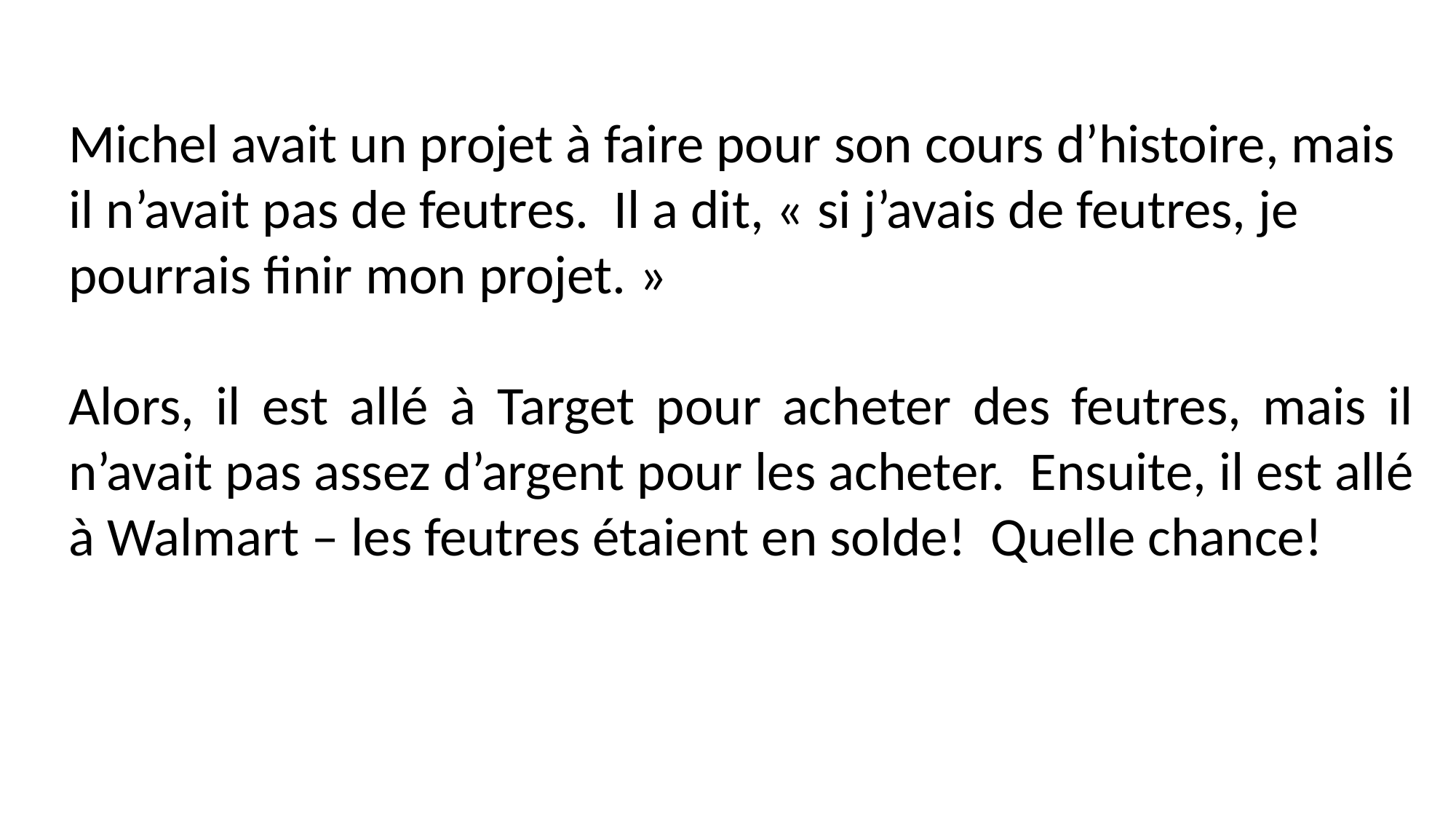

Michel avait un projet à faire pour son cours d’histoire, mais il n’avait pas de feutres.  Il a dit, « si j’avais de feutres, je pourrais finir mon projet. »

Alors, il est allé à Target pour acheter des feutres, mais il n’avait pas assez d’argent pour les acheter.  Ensuite, il est allé à Walmart – les feutres étaient en solde!  Quelle chance!